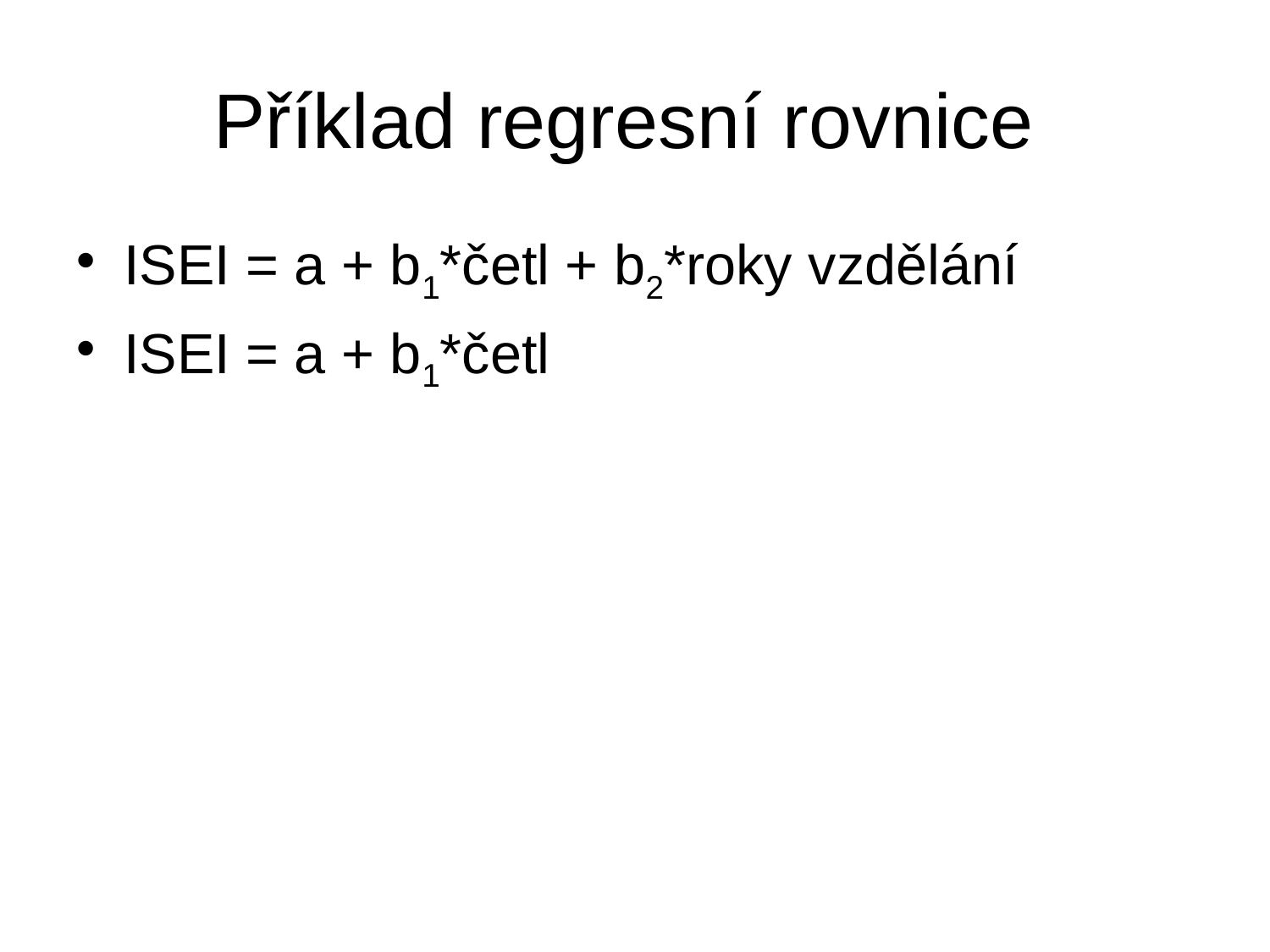

# Příklad regresní rovnice
ISEI = a + b1*četl + b2*roky vzdělání
ISEI = a + b1*četl